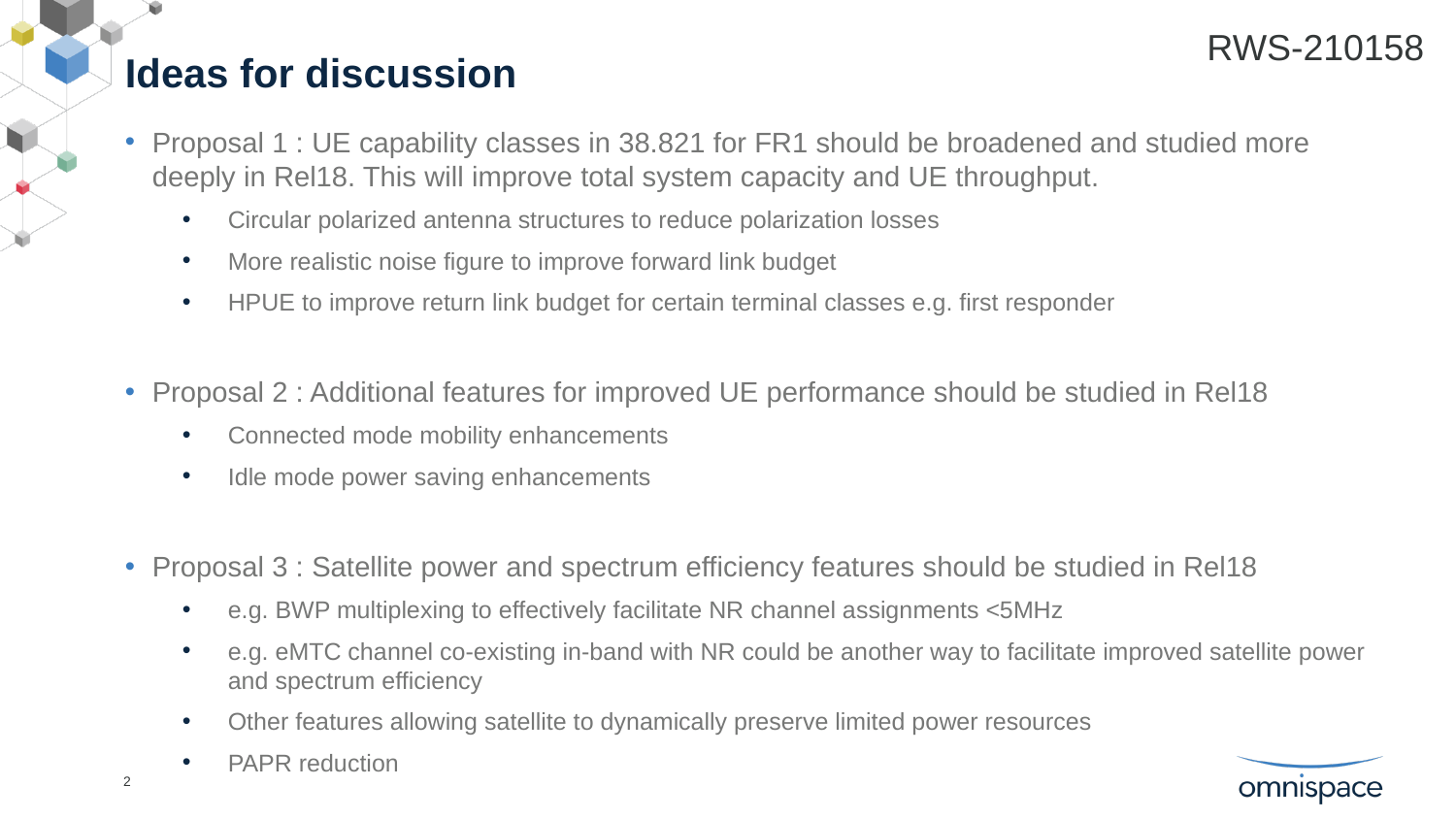

# Ideas for discussion
Proposal 1 : UE capability classes in 38.821 for FR1 should be broadened and studied more deeply in Rel18. This will improve total system capacity and UE throughput.
Circular polarized antenna structures to reduce polarization losses
More realistic noise figure to improve forward link budget
HPUE to improve return link budget for certain terminal classes e.g. first responder

Proposal 2 : Additional features for improved UE performance should be studied in Rel18
Connected mode mobility enhancements
Idle mode power saving enhancements

Proposal 3 : Satellite power and spectrum efficiency features should be studied in Rel18
e.g. BWP multiplexing to effectively facilitate NR channel assignments <5MHz
e.g. eMTC channel co-existing in-band with NR could be another way to facilitate improved satellite power and spectrum efficiency
Other features allowing satellite to dynamically preserve limited power resources
PAPR reduction